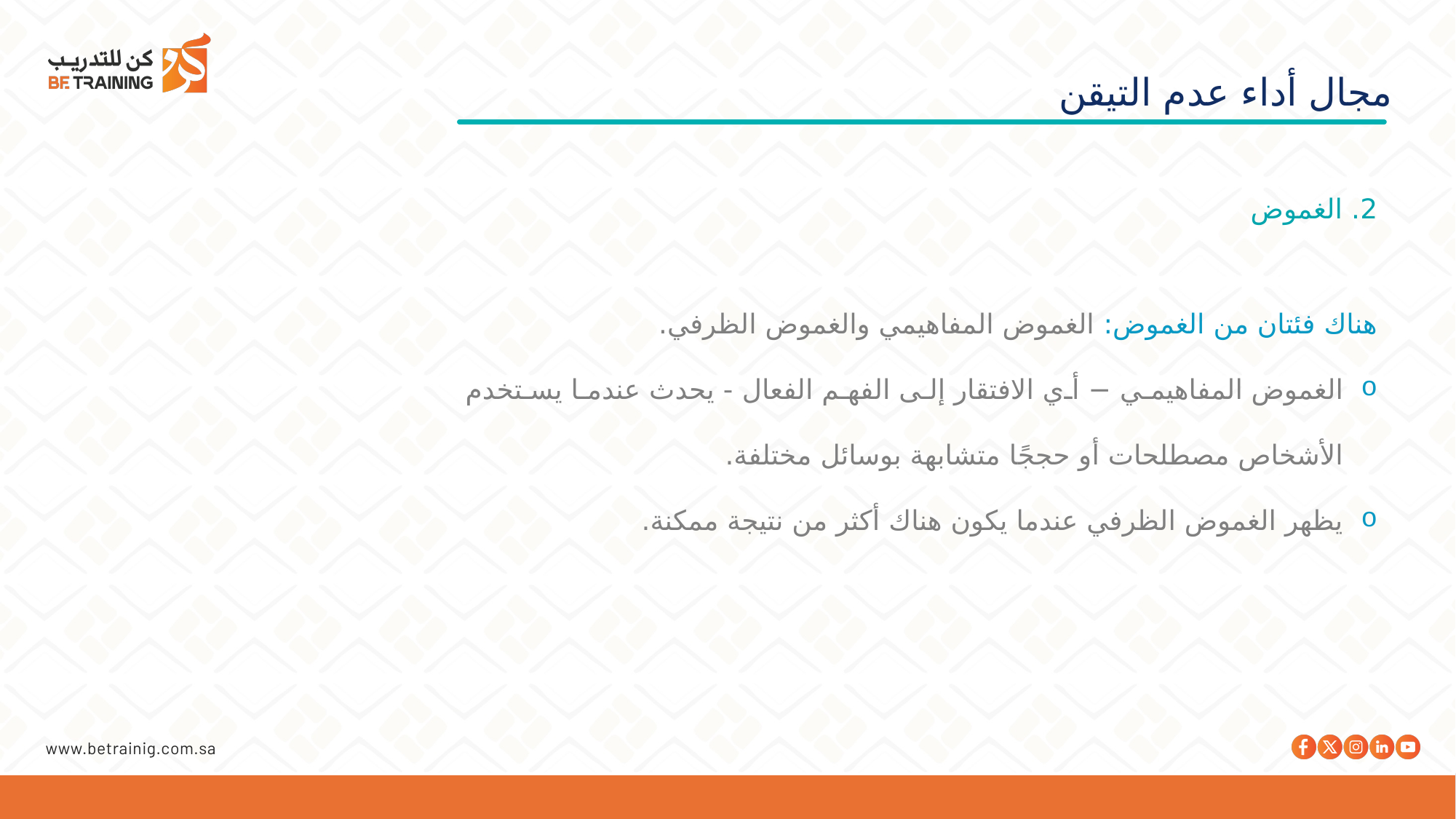

مجال أداء عدم التيقن
2. الغموض

هناك فئتان من الغموض: الغموض المفاهيمي والغموض الظرفي.
الغموض المفاهيمي − أي الافتقار إلى الفهم الفعال - يحدث عندما يستخدم الأشخاص مصطلحات أو حججًا متشابهة بوسائل مختلفة.
يظهر الغموض الظرفي عندما يكون هناك أكثر من نتيجة ممكنة.